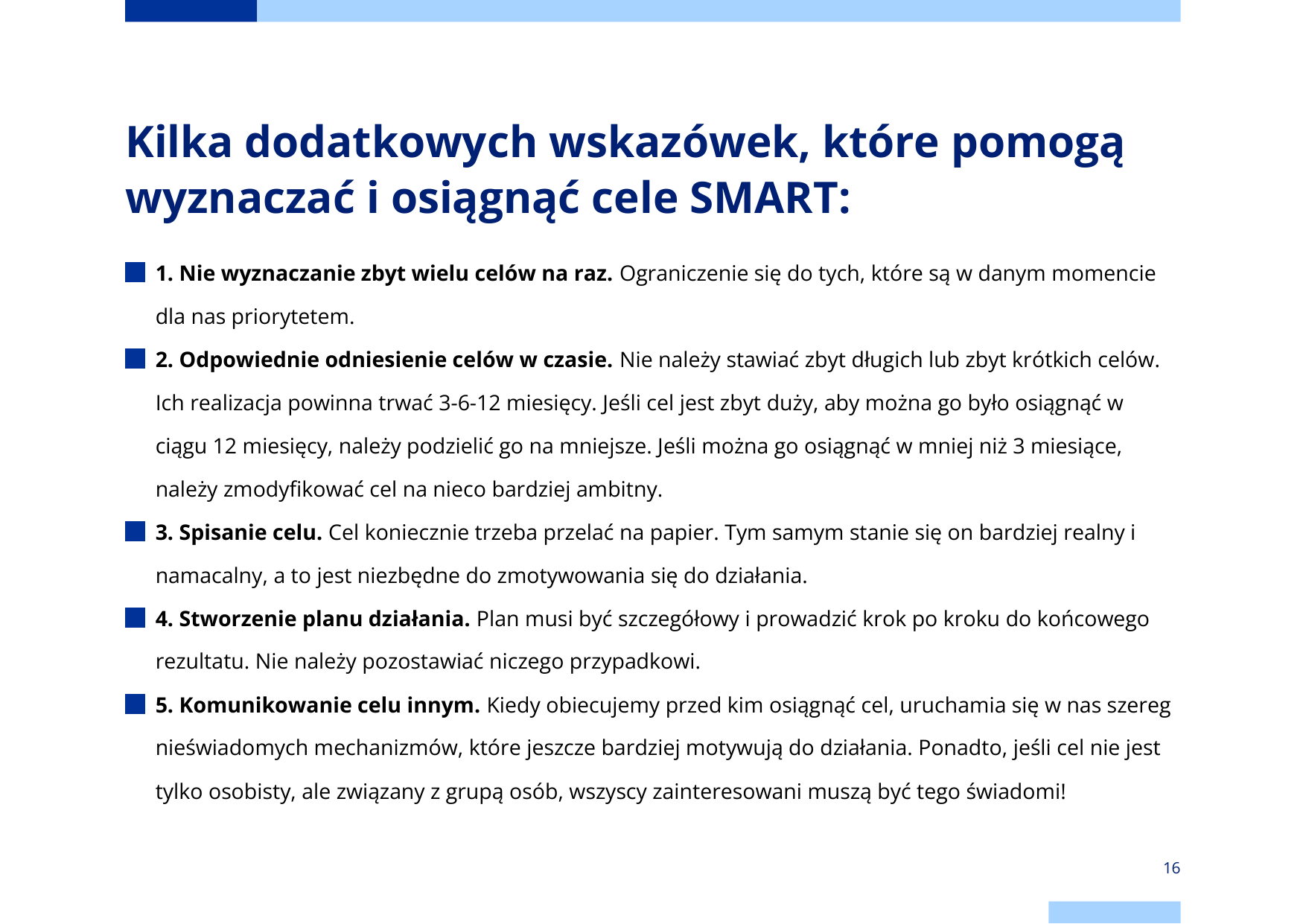

# Kilka dodatkowych wskazówek, które pomogą wyznaczać i osiągnąć cele SMART:
1. Nie wyznaczanie zbyt wielu celów na raz. Ograniczenie się do tych, które są w danym momencie dla nas priorytetem.
2. Odpowiednie odniesienie celów w czasie. Nie należy stawiać zbyt długich lub zbyt krótkich celów. Ich realizacja powinna trwać 3-6-12 miesięcy. Jeśli cel jest zbyt duży, aby można go było osiągnąć w ciągu 12 miesięcy, należy podzielić go na mniejsze. Jeśli można go osiągnąć w mniej niż 3 miesiące, należy zmodyfikować cel na nieco bardziej ambitny.
3. Spisanie celu. Cel koniecznie trzeba przelać na papier. Tym samym stanie się on bardziej realny i namacalny, a to jest niezbędne do zmotywowania się do działania.
4. Stworzenie planu działania. Plan musi być szczegółowy i prowadzić krok po kroku do końcowego rezultatu. Nie należy pozostawiać niczego przypadkowi.
5. Komunikowanie celu innym. Kiedy obiecujemy przed kim osiągnąć cel, uruchamia się w nas szereg nieświadomych mechanizmów, które jeszcze bardziej motywują do działania. Ponadto, jeśli cel nie jest tylko osobisty, ale związany z grupą osób, wszyscy zainteresowani muszą być tego świadomi!
16